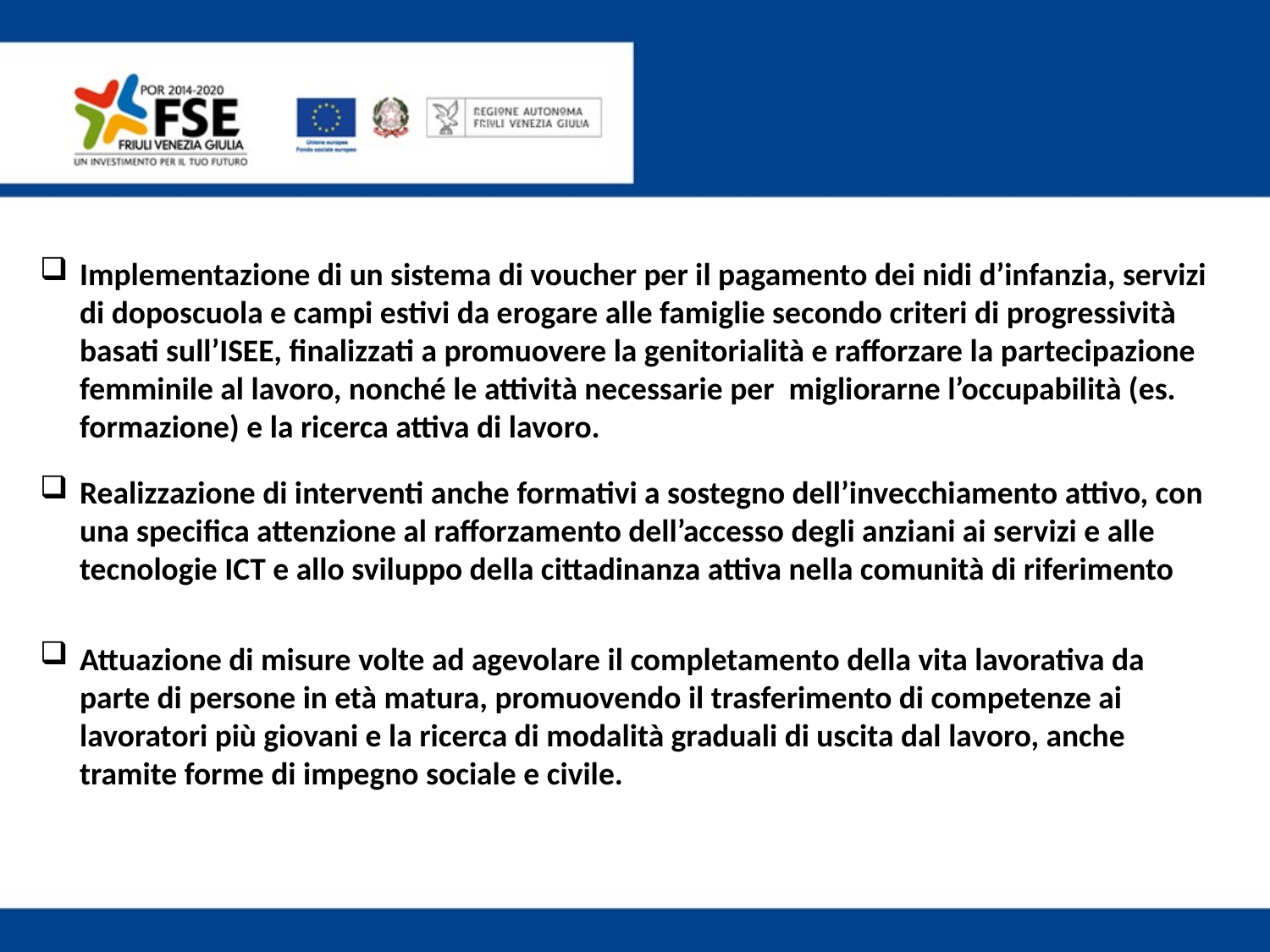

Implementazione di un sistema di voucher per il pagamento dei nidi d’infanzia, servizi di doposcuola e campi estivi da erogare alle famiglie secondo criteri di progressività basati sull’ISEE, finalizzati a promuovere la genitorialità e rafforzare la partecipazione femminile al lavoro, nonché le attività necessarie per  migliorarne l’occupabilità (es. formazione) e la ricerca attiva di lavoro.
Realizzazione di interventi anche formativi a sostegno dell’invecchiamento attivo, con una specifica attenzione al rafforzamento dell’accesso degli anziani ai servizi e alle tecnologie ICT e allo sviluppo della cittadinanza attiva nella comunità di riferimento
Attuazione di misure volte ad agevolare il completamento della vita lavorativa da parte di persone in età matura, promuovendo il trasferimento di competenze ai lavoratori più giovani e la ricerca di modalità graduali di uscita dal lavoro, anche tramite forme di impegno sociale e civile.